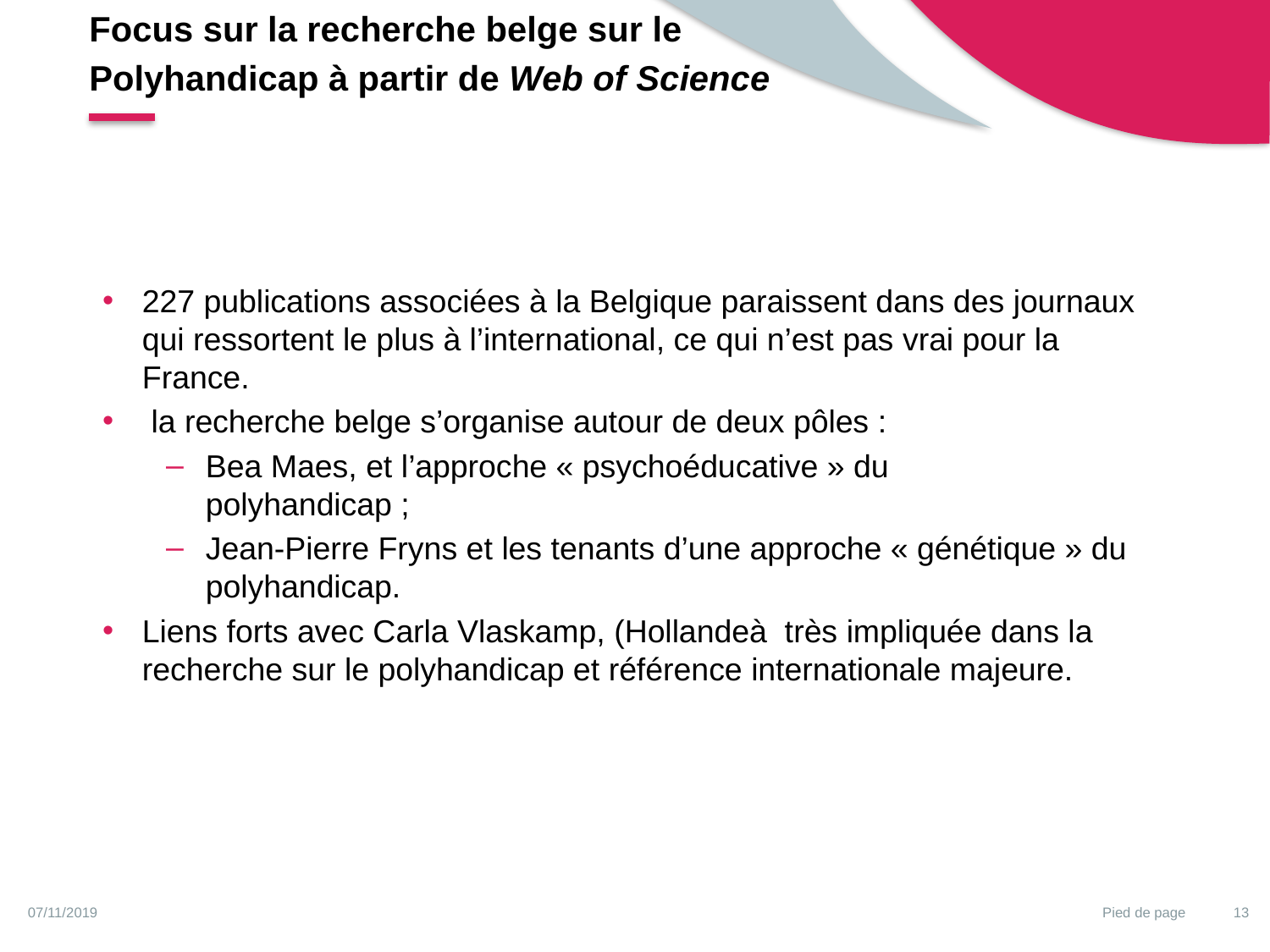

Focus sur la recherche belge sur le
Polyhandicap à partir de Web of Science
227 publications associées à la Belgique paraissent dans des journaux qui ressortent le plus à l’international, ce qui n’est pas vrai pour la France.
 la recherche belge s’organise autour de deux pôles :
Bea Maes, et l’approche « psychoéducative » du                     polyhandicap ;
Jean-Pierre Fryns et les tenants d’une approche « génétique » du polyhandicap.
Liens forts avec Carla Vlaskamp, (Hollandeà  très impliquée dans la recherche sur le polyhandicap et référence internationale majeure.